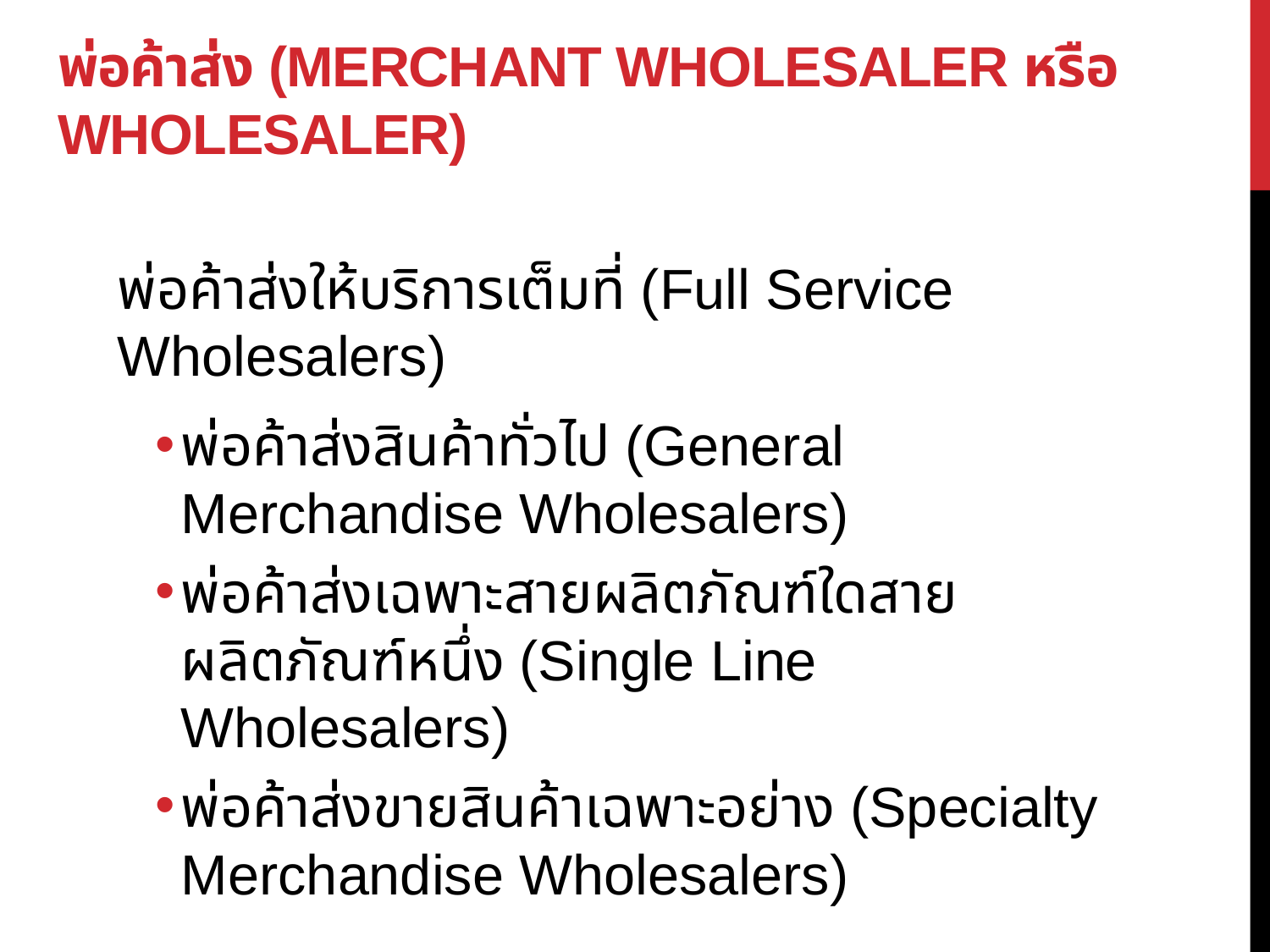

# พ่อค้าส่ง (Merchant Wholesaler หรือ Wholesaler)
พ่อค้าส่งให้บริการเต็มที่ (Full Service Wholesalers)
พ่อค้าส่งสินค้าทั่วไป (General Merchandise Wholesalers)
พ่อค้าส่งเฉพาะสายผลิตภัณฑ์ใดสายผลิตภัณฑ์หนึ่ง (Single Line Wholesalers)
พ่อค้าส่งขายสินค้าเฉพาะอย่าง (Specialty Merchandise Wholesalers)